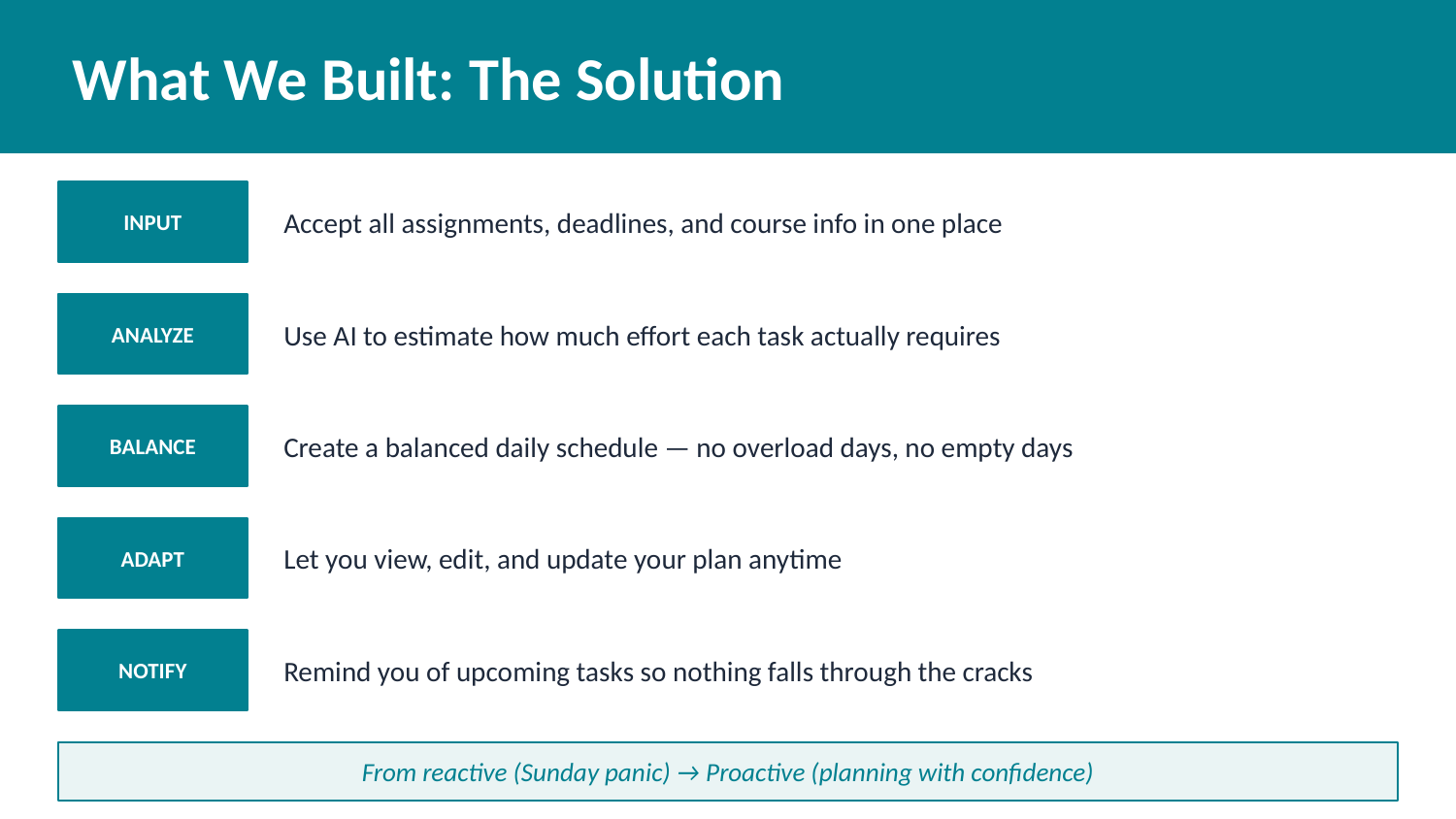

What We Built: The Solution

INPUT
Accept all assignments, deadlines, and course info in one place

ANALYZE
Use AI to estimate how much effort each task actually requires

BALANCE
Create a balanced daily schedule — no overload days, no empty days

ADAPT
Let you view, edit, and update your plan anytime

NOTIFY
Remind you of upcoming tasks so nothing falls through the cracks

From reactive (Sunday panic) → Proactive (planning with confidence)